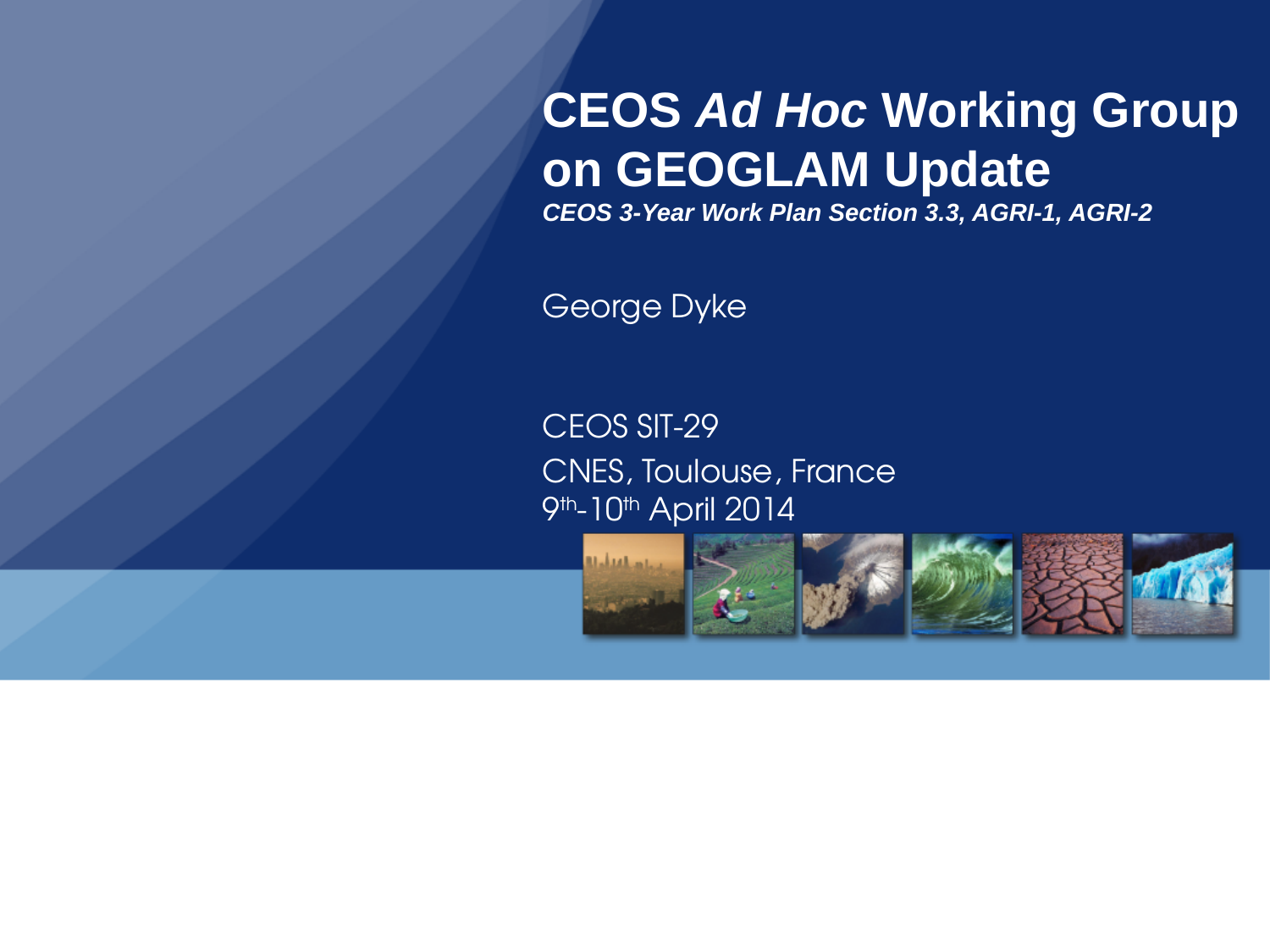

# CEOS Ad Hoc Working Group on GEOGLAM Update CEOS 3-Year Work Plan Section 3.3, AGRI-1, AGRI-2
George Dyke
CEOS SIT-29
CNES, Toulouse, France
9th-10th April 2014